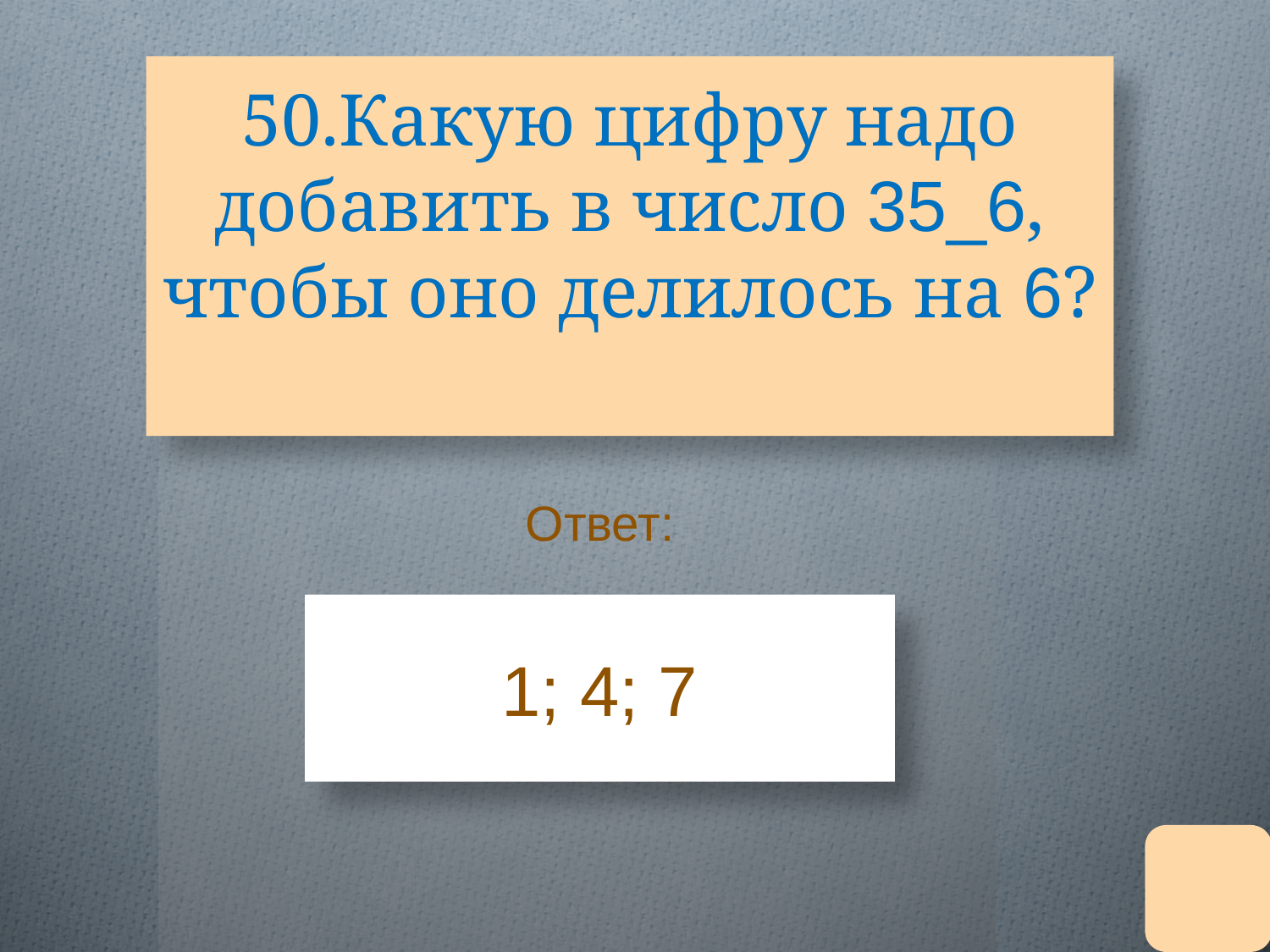

# 50.Какую цифру надо добавить в число 35_6, чтобы оно делилось на 6?
Ответ:
1; 4; 7